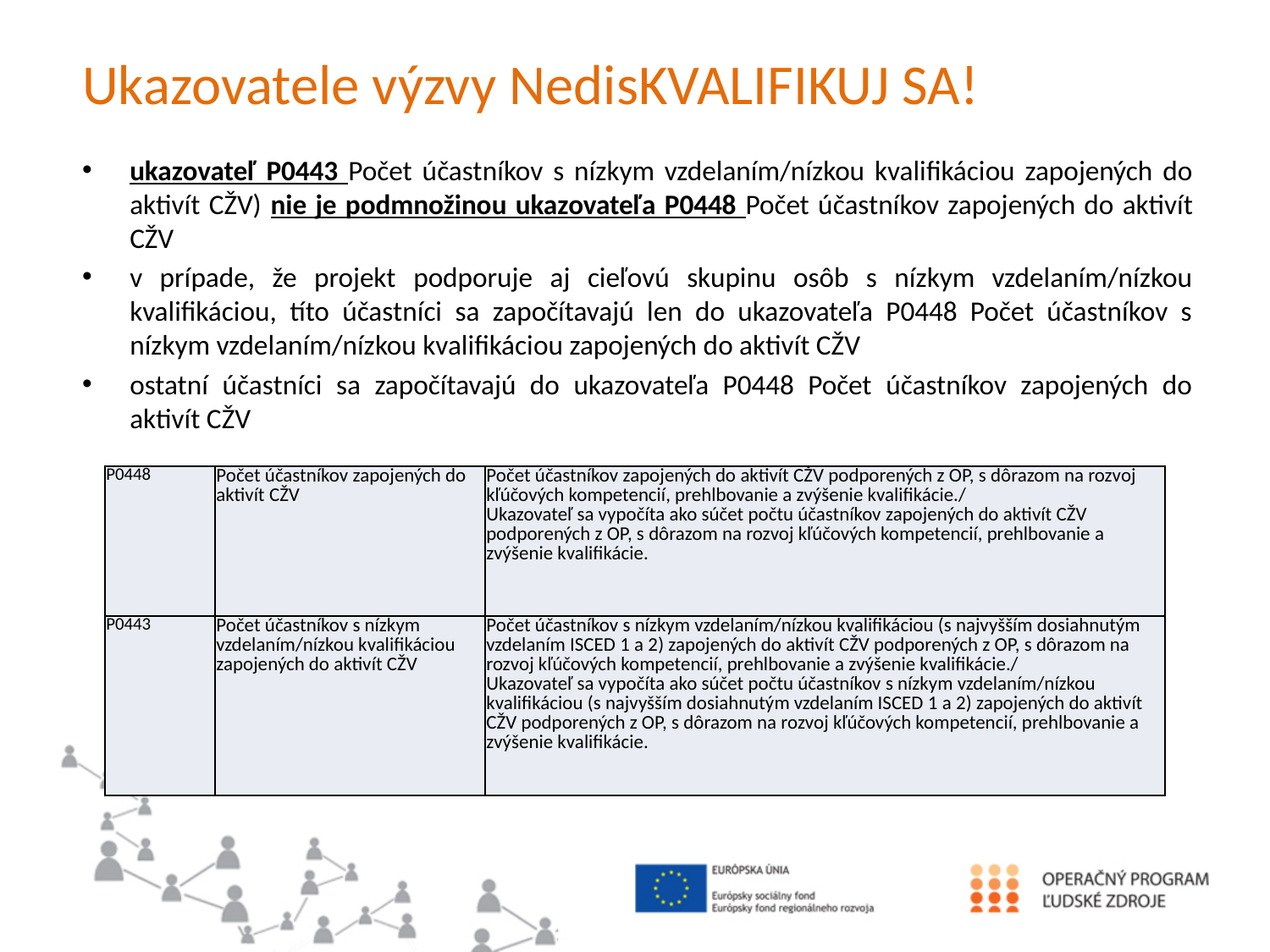

# Ukazovatele výzvy NedisKVALIFIKUJ SA!
ukazovateľ P0443 Počet účastníkov s nízkym vzdelaním/nízkou kvalifikáciou zapojených do aktivít CŽV) nie je podmnožinou ukazovateľa P0448 Počet účastníkov zapojených do aktivít CŽV
v prípade, že projekt podporuje aj cieľovú skupinu osôb s nízkym vzdelaním/nízkou kvalifikáciou, títo účastníci sa započítavajú len do ukazovateľa P0448 Počet účastníkov s nízkym vzdelaním/nízkou kvalifikáciou zapojených do aktivít CŽV
ostatní účastníci sa započítavajú do ukazovateľa P0448 Počet účastníkov zapojených do aktivít CŽV

| P0448 | Počet účastníkov zapojených do aktivít CŽV | Počet účastníkov zapojených do aktivít CŽV podporených z OP, s dôrazom na rozvoj kľúčových kompetencií, prehlbovanie a zvýšenie kvalifikácie./ Ukazovateľ sa vypočíta ako súčet počtu účastníkov zapojených do aktivít CŽV podporených z OP, s dôrazom na rozvoj kľúčových kompetencií, prehlbovanie a zvýšenie kvalifikácie. |
| --- | --- | --- |
| P0443 | Počet účastníkov s nízkym vzdelaním/nízkou kvalifikáciou zapojených do aktivít CŽV | Počet účastníkov s nízkym vzdelaním/nízkou kvalifikáciou (s najvyšším dosiahnutým vzdelaním ISCED 1 a 2) zapojených do aktivít CŽV podporených z OP, s dôrazom na rozvoj kľúčových kompetencií, prehlbovanie a zvýšenie kvalifikácie./ Ukazovateľ sa vypočíta ako súčet počtu účastníkov s nízkym vzdelaním/nízkou kvalifikáciou (s najvyšším dosiahnutým vzdelaním ISCED 1 a 2) zapojených do aktivít CŽV podporených z OP, s dôrazom na rozvoj kľúčových kompetencií, prehlbovanie a zvýšenie kvalifikácie. |